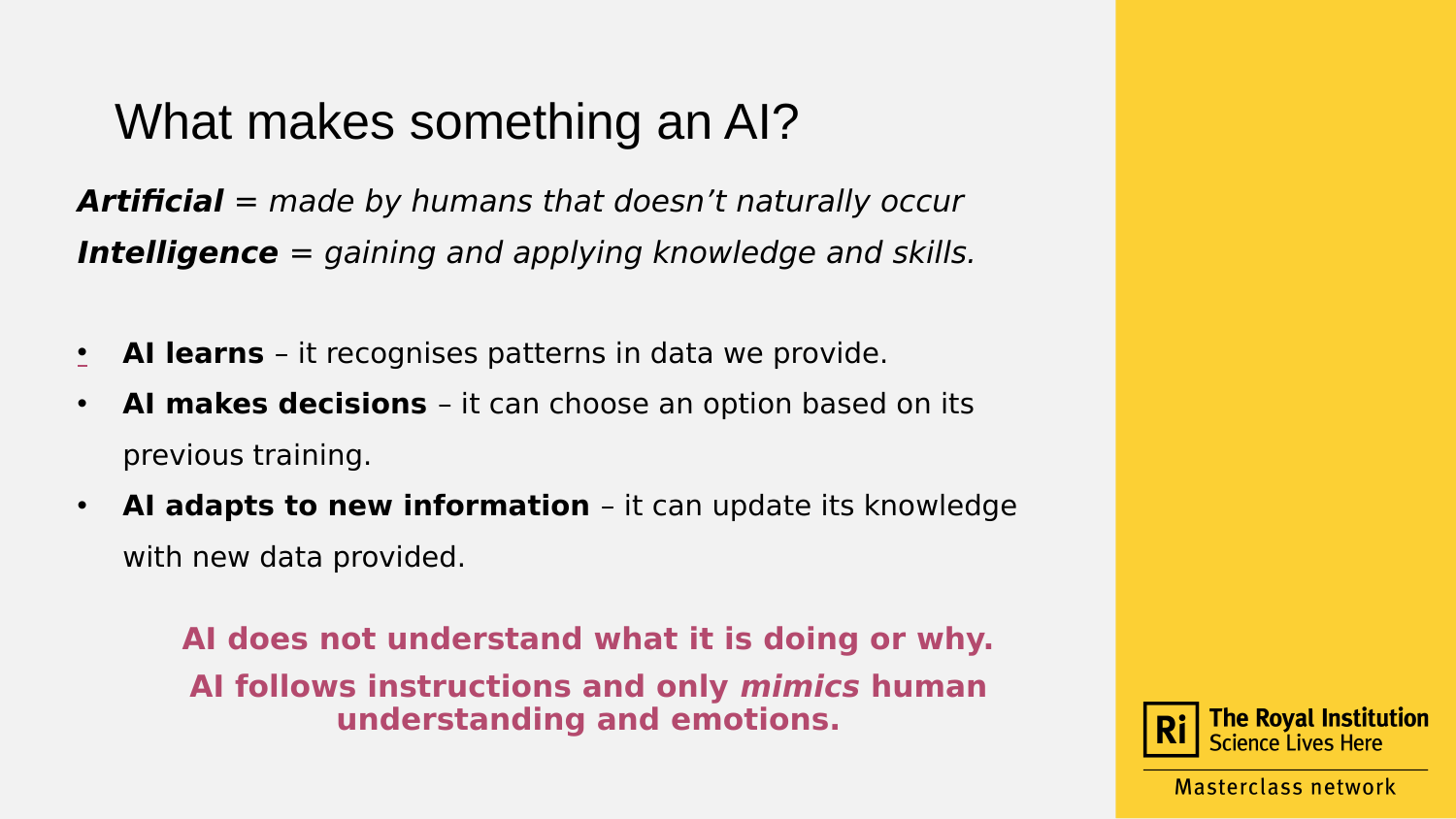

# What makes something an AI?
Artificial = made by humans that doesn’t naturally occur
Intelligence = gaining and applying knowledge and skills.

AI does not understand what it is doing or why.
AI follows instructions and only mimics human understanding and emotions.
AI learns – it recognises patterns in data we provide.
AI makes decisions – it can choose an option based on its previous training.
AI adapts to new information – it can update its knowledge with new data provided.